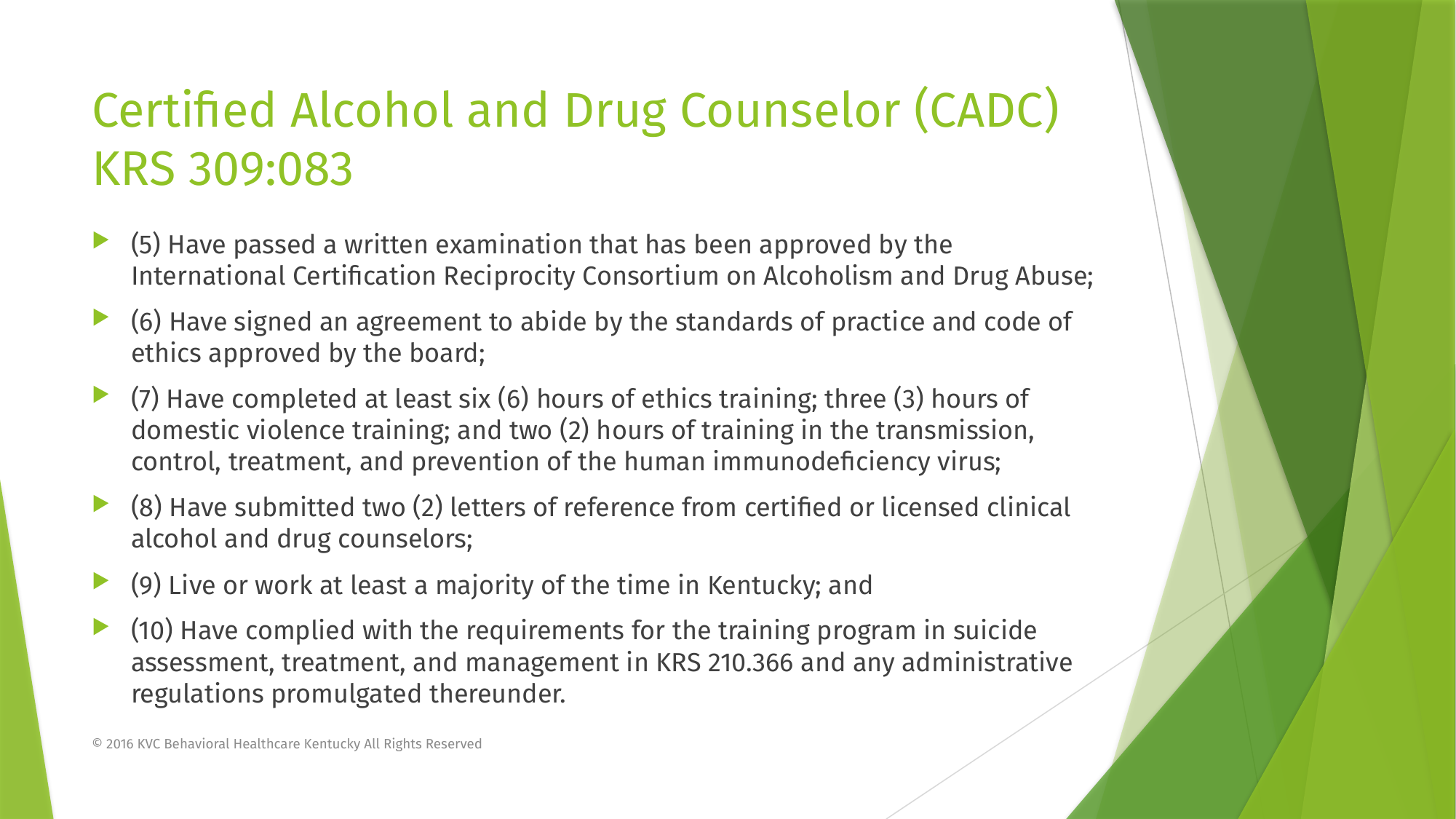

# Certified Alcohol and Drug Counselor (CADC) KRS 309:083
(5) Have passed a written examination that has been approved by the International Certification Reciprocity Consortium on Alcoholism and Drug Abuse;
(6) Have signed an agreement to abide by the standards of practice and code of ethics approved by the board;
(7) Have completed at least six (6) hours of ethics training; three (3) hours of domestic violence training; and two (2) hours of training in the transmission, control, treatment, and prevention of the human immunodeficiency virus;
(8) Have submitted two (2) letters of reference from certified or licensed clinical alcohol and drug counselors;
(9) Live or work at least a majority of the time in Kentucky; and
(10) Have complied with the requirements for the training program in suicide assessment, treatment, and management in KRS 210.366 and any administrative regulations promulgated thereunder.

© 2016 KVC Behavioral Healthcare Kentucky All Rights Reserved